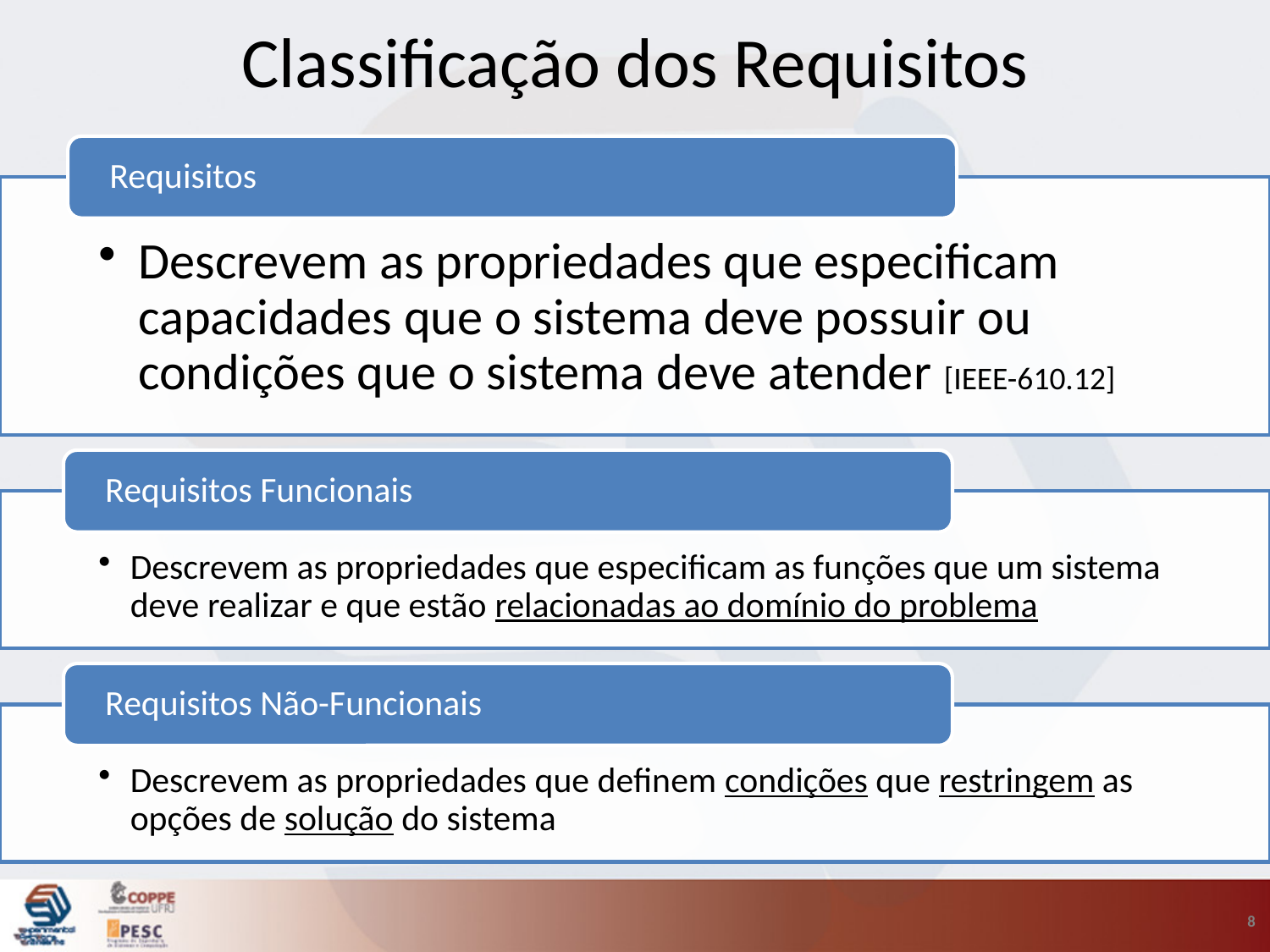

# Classificação dos Requisitos
Descrevem as propriedades que especificam capacidades que o sistema deve possuir ou condições que o sistema deve atender [IEEE-610.12]
Requisitos
Descrevem as propriedades que especificam as funções que um sistema deve realizar e que estão relacionadas ao domínio do problema
Requisitos Funcionais
Descrevem as propriedades que definem condições que restringem as opções de solução do sistema
Requisitos Não-Funcionais